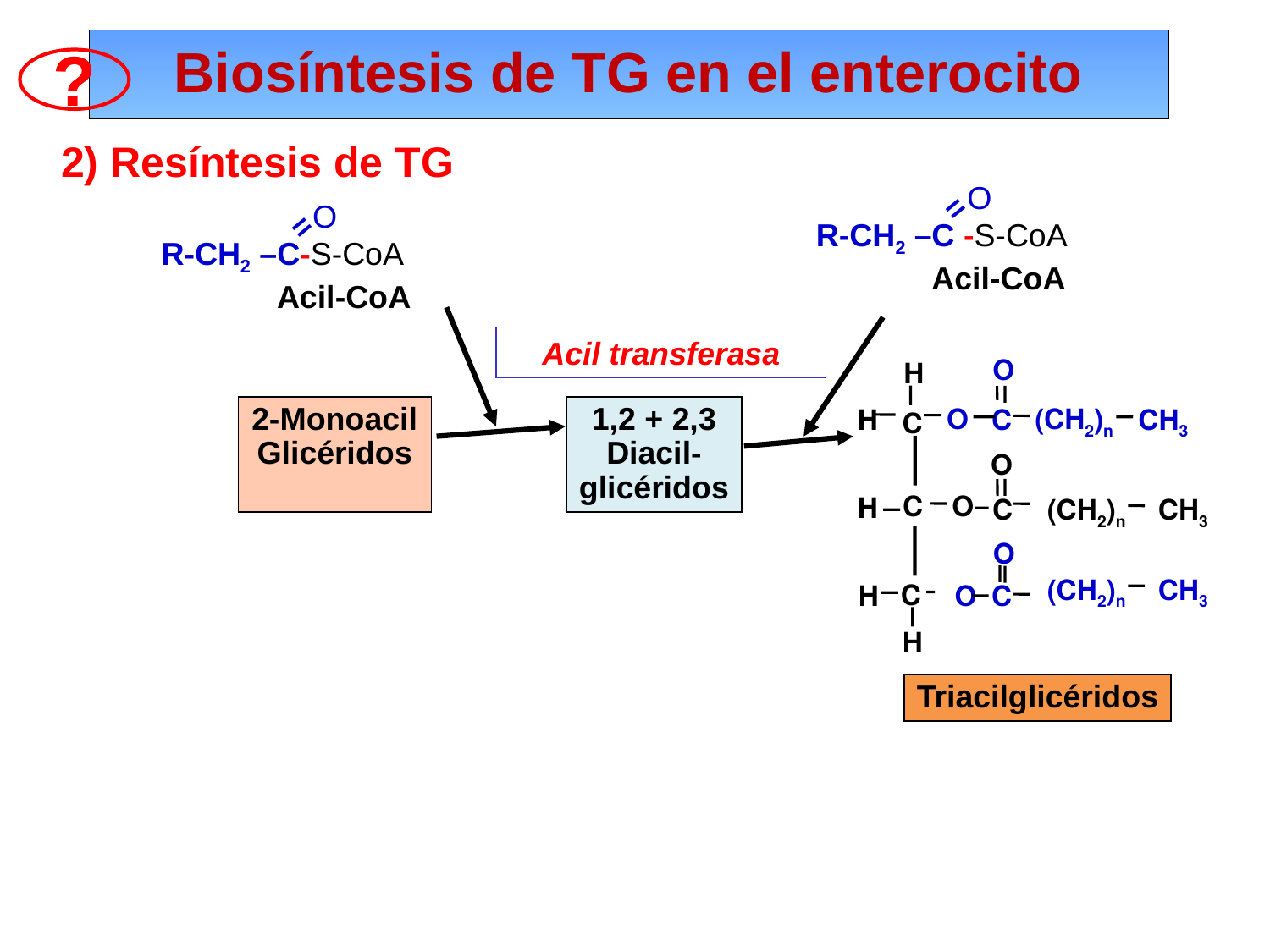

?
Biosíntesis de TG en el enterocito

2) Resíntesis de TG

=
                 O
R-CH2 –C -S-CoA
Acil-CoA

=
                 O
R-CH2 –C-S-CoA
Acil-CoA

Acil transferasa
O
H

O
(CH2)n
C
H
CH3
C

C
(CH2)n
CH3

O
(CH2)n
CH3
C
O
H

H
Triacilglicéridos
O

C

C
O
H

2-Monoacil
Glicéridos

1,2 + 2,3
Diacil-
glicéridos

γ